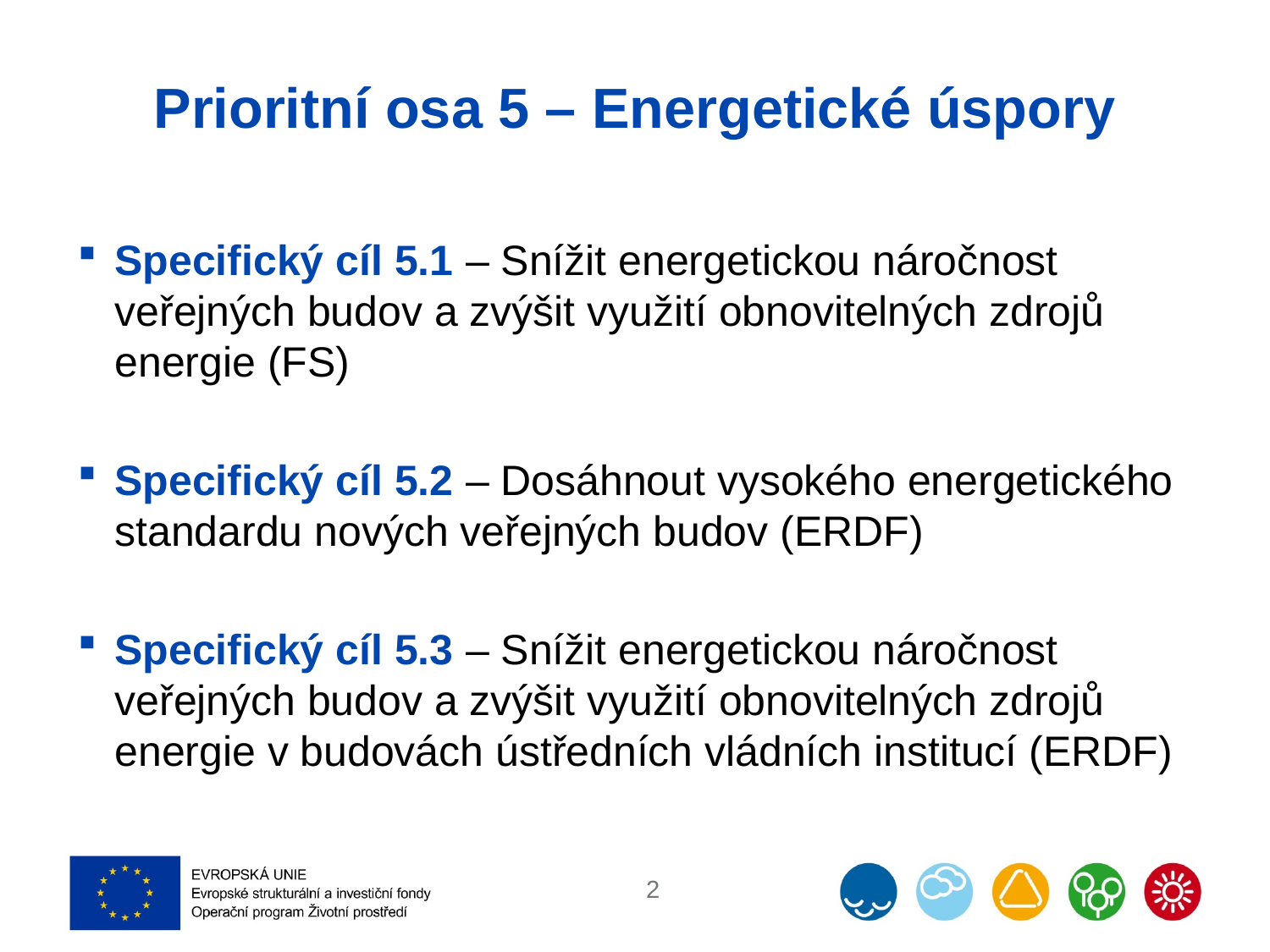

# Prioritní osa 5 – Energetické úspory

Specifický cíl 5.1 – Snížit energetickou náročnost veřejných budov a zvýšit využití obnovitelných zdrojů energie (FS)

Specifický cíl 5.2 – Dosáhnout vysokého energetického standardu nových veřejných budov (ERDF)

Specifický cíl 5.3 – Snížit energetickou náročnost veřejných budov a zvýšit využití obnovitelných zdrojů energie v budovách ústředních vládních institucí (ERDF)
2